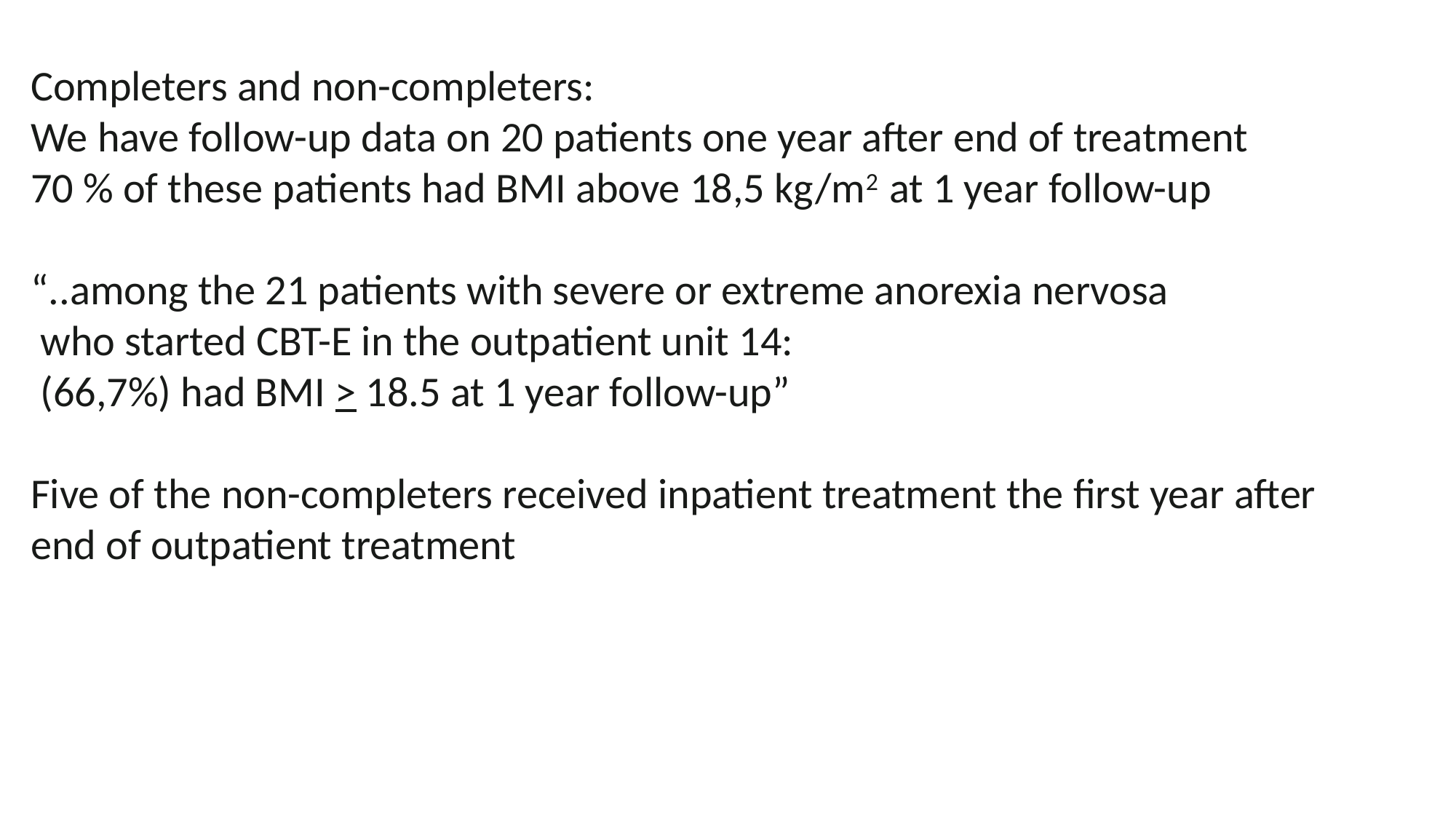

Completers and non-completers:
We have follow-up data on 20 patients one year after end of treatment
70 % of these patients had BMI above 18,5 kg/m2  at 1 year follow-up

“..among the 21 patients with severe or extreme anorexia nervosa
 who started CBT-E in the outpatient unit 14:
 (66,7%) had BMI > 18.5 at 1 year follow-up”

Five of the non-completers received inpatient treatment the first year after
end of outpatient treatment